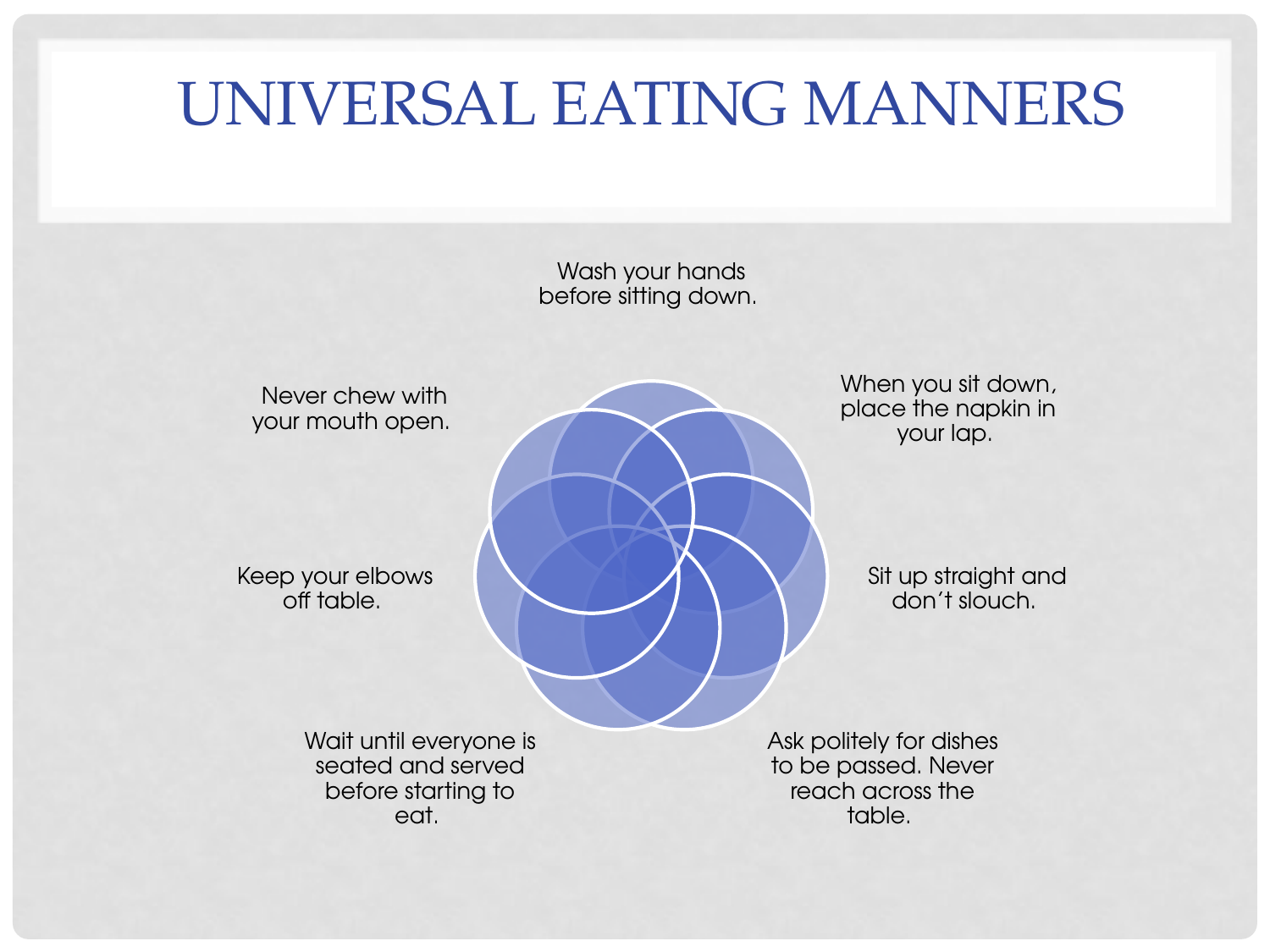

# Universal Eating Manners
Wash your hands before sitting down.
When you sit down, place the napkin in your lap.
Sit up straight and don’t slouch.
Ask politely for dishes to be passed. Never reach across the table.
Wait until everyone is seated and served before starting to eat.
Keep your elbows off table.
Never chew with your mouth open.